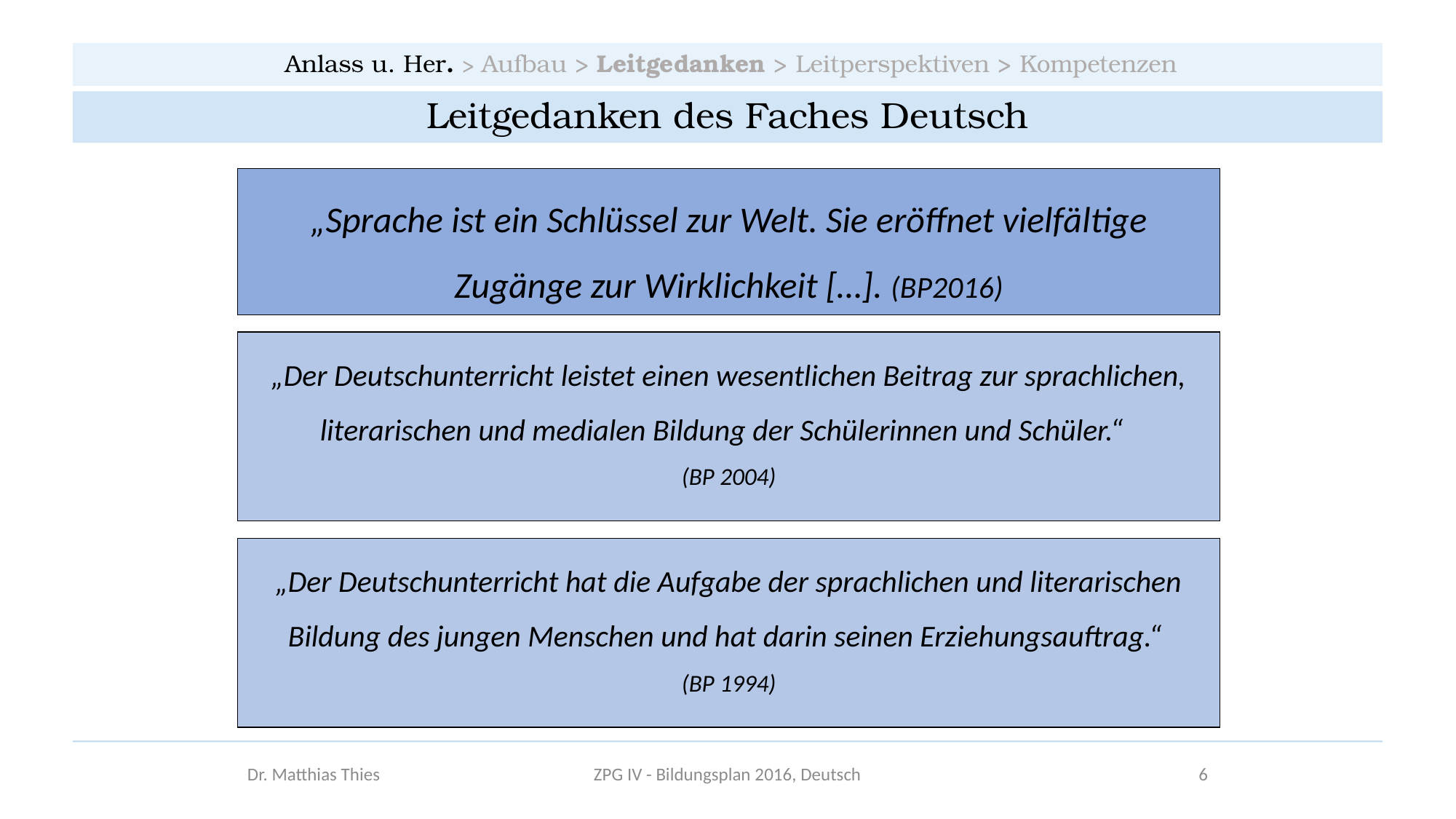

# Anlass u. Her. > Aufbau > Leitgedanken > Leitperspektiven > Kompetenzen
Leitgedanken des Faches Deutsch
„Sprache ist ein Schlüssel zur Welt. Sie eröffnet vielfältige Zugänge zur Wirklichkeit […]. (BP2016)
„Der Deutschunterricht leistet einen wesentlichen Beitrag zur sprachlichen, literarischen und medialen Bildung der Schülerinnen und Schüler.“
(BP 2004)
„Der Deutschunterricht hat die Aufgabe der sprachlichen und literarischen Bildung des jungen Menschen und hat darin seinen Erziehungsauftrag.“
(BP 1994)
Dr. Matthias Thies
ZPG IV - Bildungsplan 2016, Deutsch
6